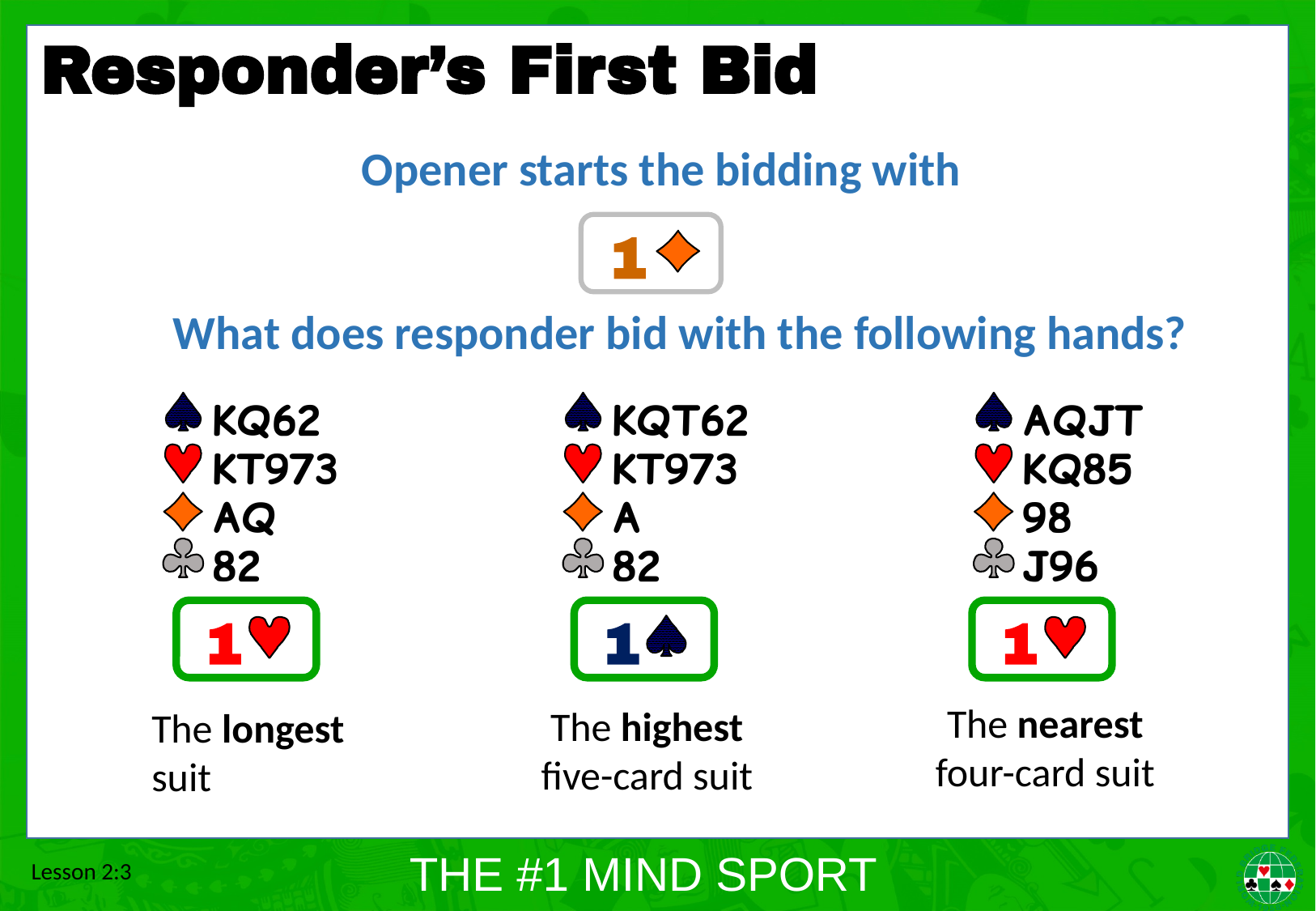

# Responder’s First Bid
Opener starts the bidding with
1

What does responder bid with the following hands?
KQ62
KT973
AQ
82

KQT62
KT973
A
82

AQJT
KQ85
98
J96

1

1

1

The nearest four-card suit
The highest five-card suit
The longest suit